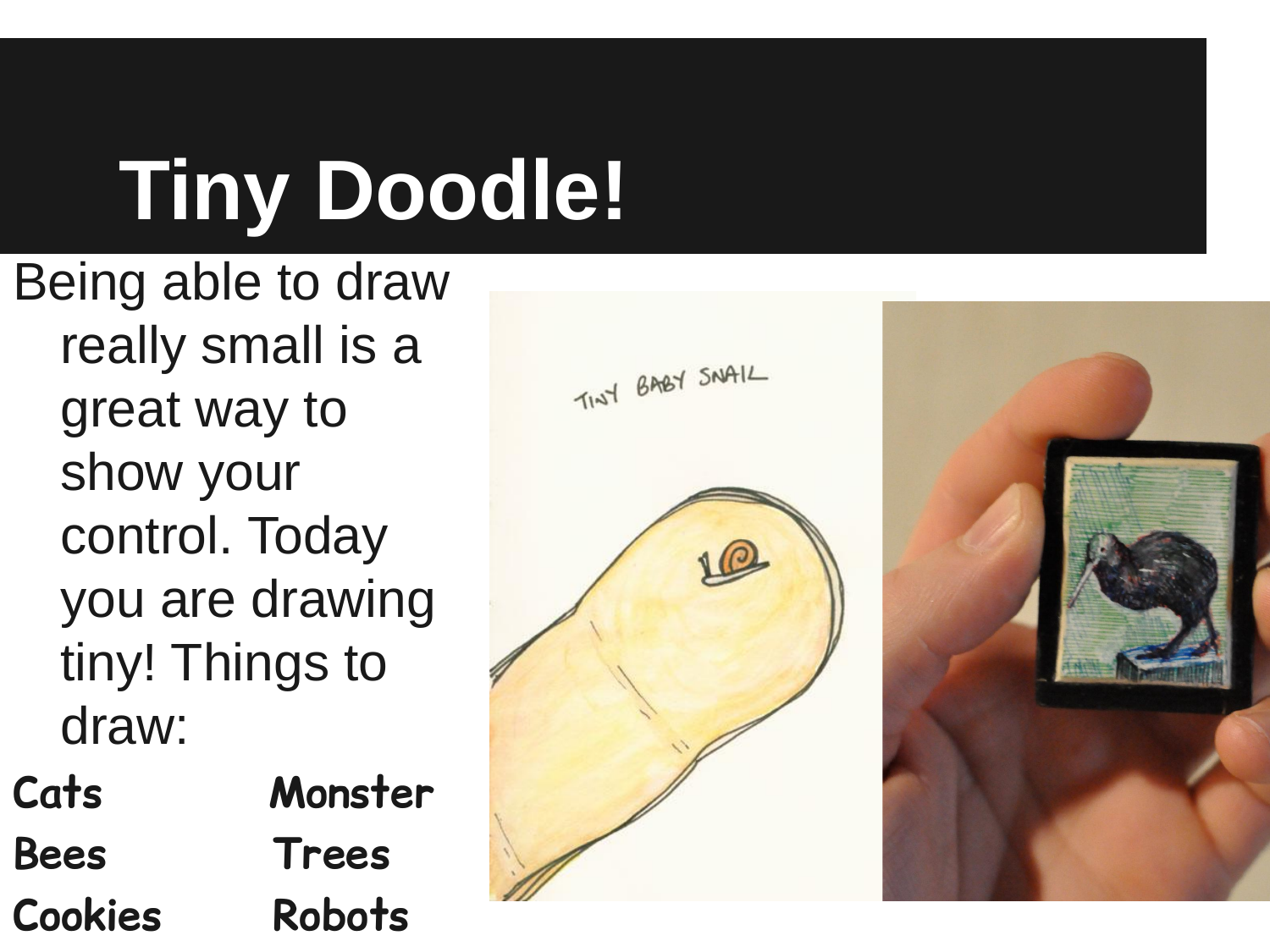

# Tiny Doodle!
Being able to draw really small is a great way to show your control. Today you are drawing tiny! Things to draw:
Cats         Monster
Bees         Trees
Cookies      Robots
Flowers      Birds